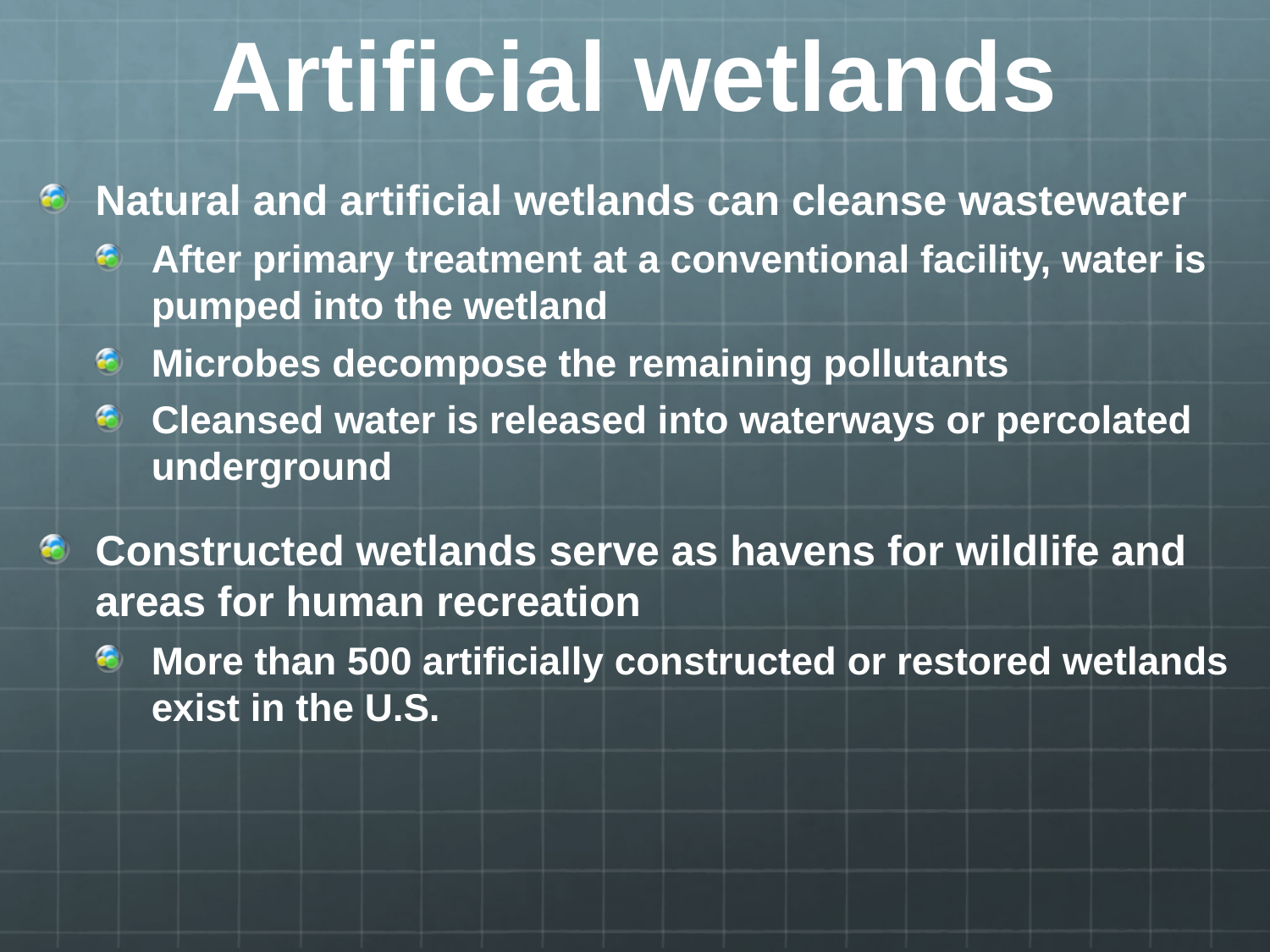

# Artificial wetlands
Natural and artificial wetlands can cleanse wastewater
After primary treatment at a conventional facility, water is pumped into the wetland
Microbes decompose the remaining pollutants
Cleansed water is released into waterways or percolated underground
Constructed wetlands serve as havens for wildlife and areas for human recreation
More than 500 artificially constructed or restored wetlands exist in the U.S.